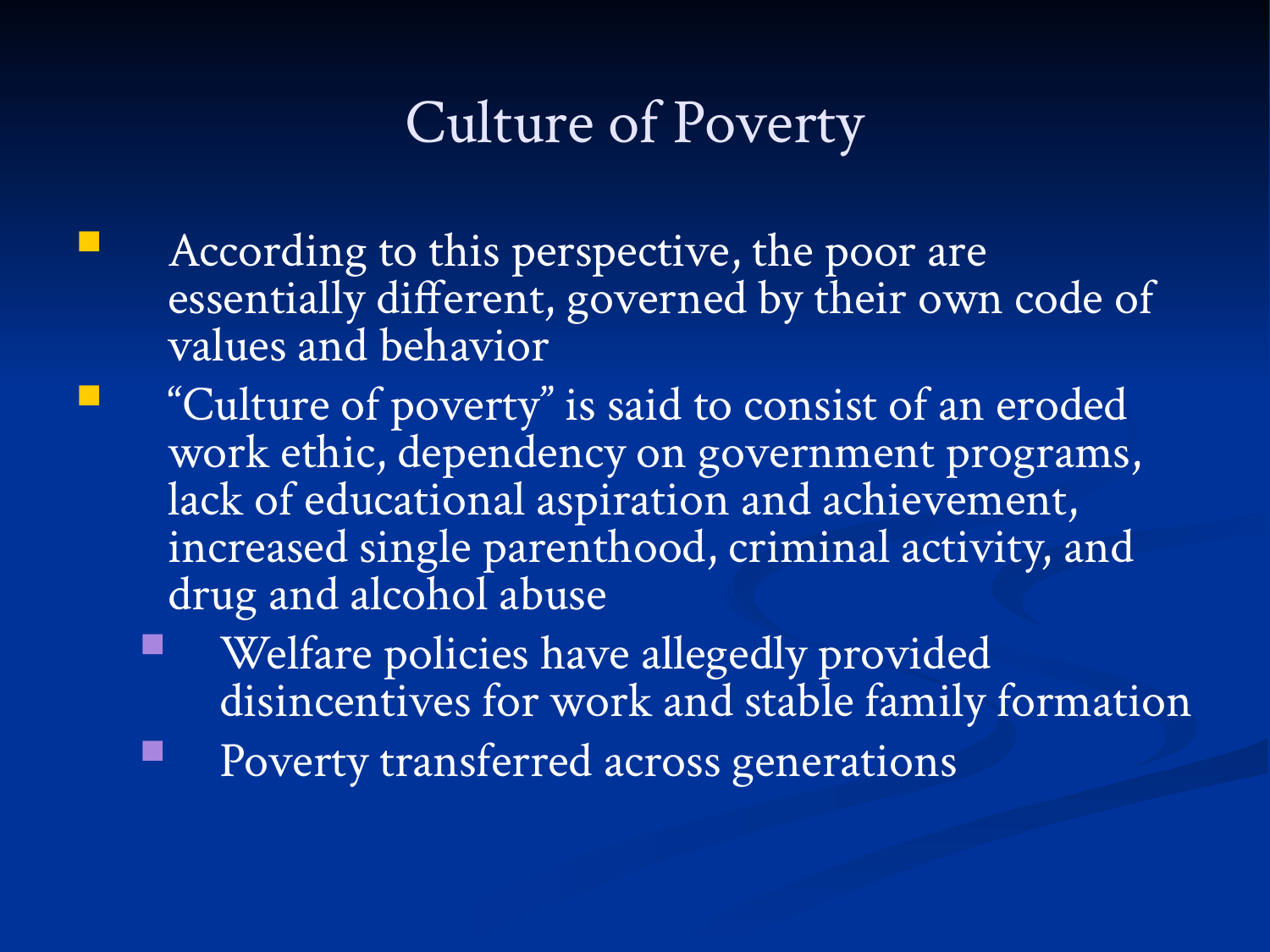

# Culture of Poverty
According to this perspective, the poor are essentially different, governed by their own code of values and behavior
“Culture of poverty” is said to consist of an eroded work ethic, dependency on government programs, lack of educational aspiration and achievement, increased single parenthood, criminal activity, and drug and alcohol abuse
Welfare policies have allegedly provided disincentives for work and stable family formation
Poverty transferred across generations